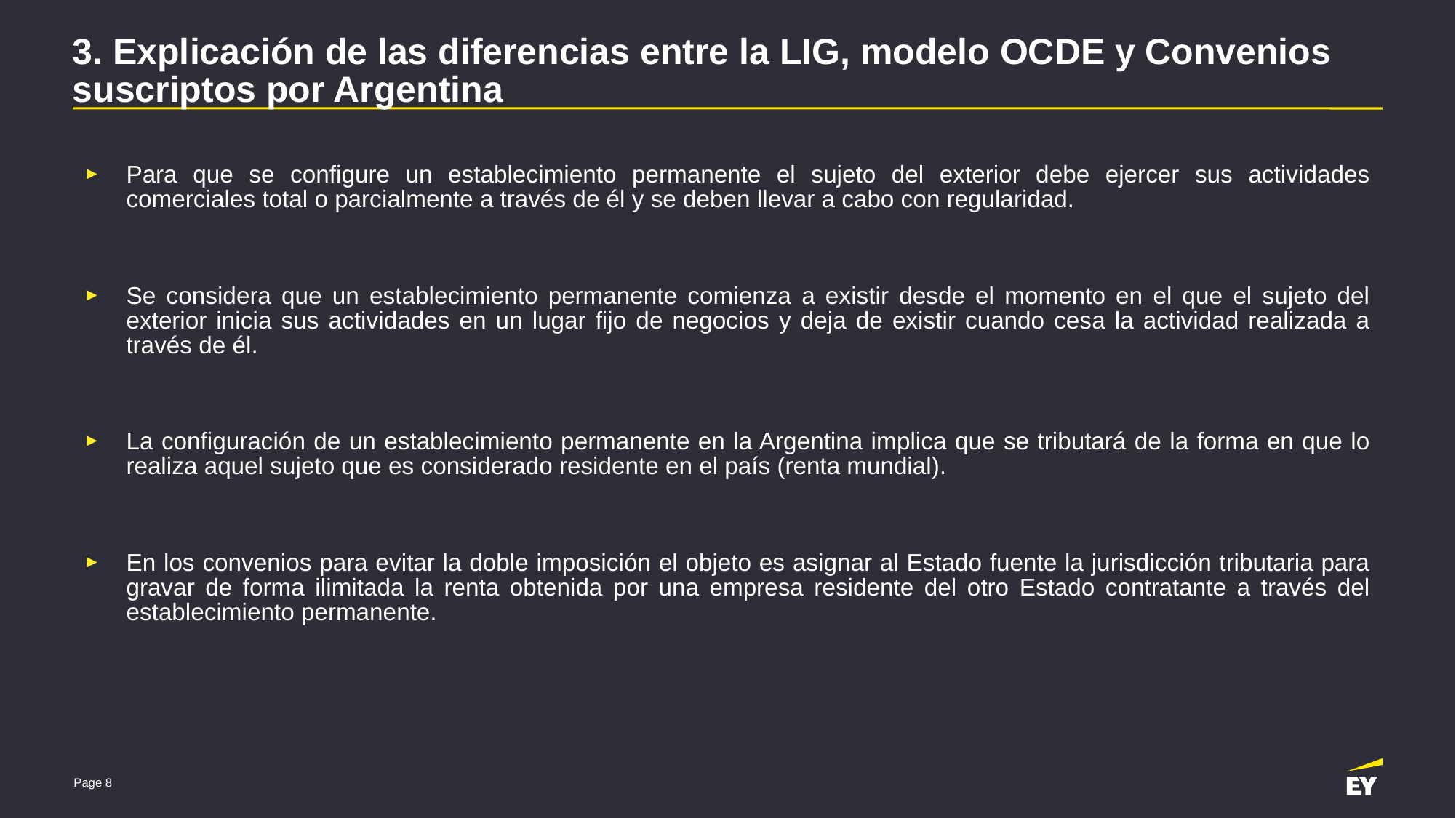

# 3. Explicación de las diferencias entre la LIG, modelo OCDE y Convenios suscriptos por Argentina
Para que se configure un establecimiento permanente el sujeto del exterior debe ejercer sus actividades comerciales total o parcialmente a través de él y se deben llevar a cabo con regularidad.

Se considera que un establecimiento permanente comienza a existir desde el momento en el que el sujeto del exterior inicia sus actividades en un lugar fijo de negocios y deja de existir cuando cesa la actividad realizada a través de él.

La configuración de un establecimiento permanente en la Argentina implica que se tributará de la forma en que lo realiza aquel sujeto que es considerado residente en el país (renta mundial).

En los convenios para evitar la doble imposición el objeto es asignar al Estado fuente la jurisdicción tributaria para gravar de forma ilimitada la renta obtenida por una empresa residente del otro Estado contratante a través del establecimiento permanente.

Page 8